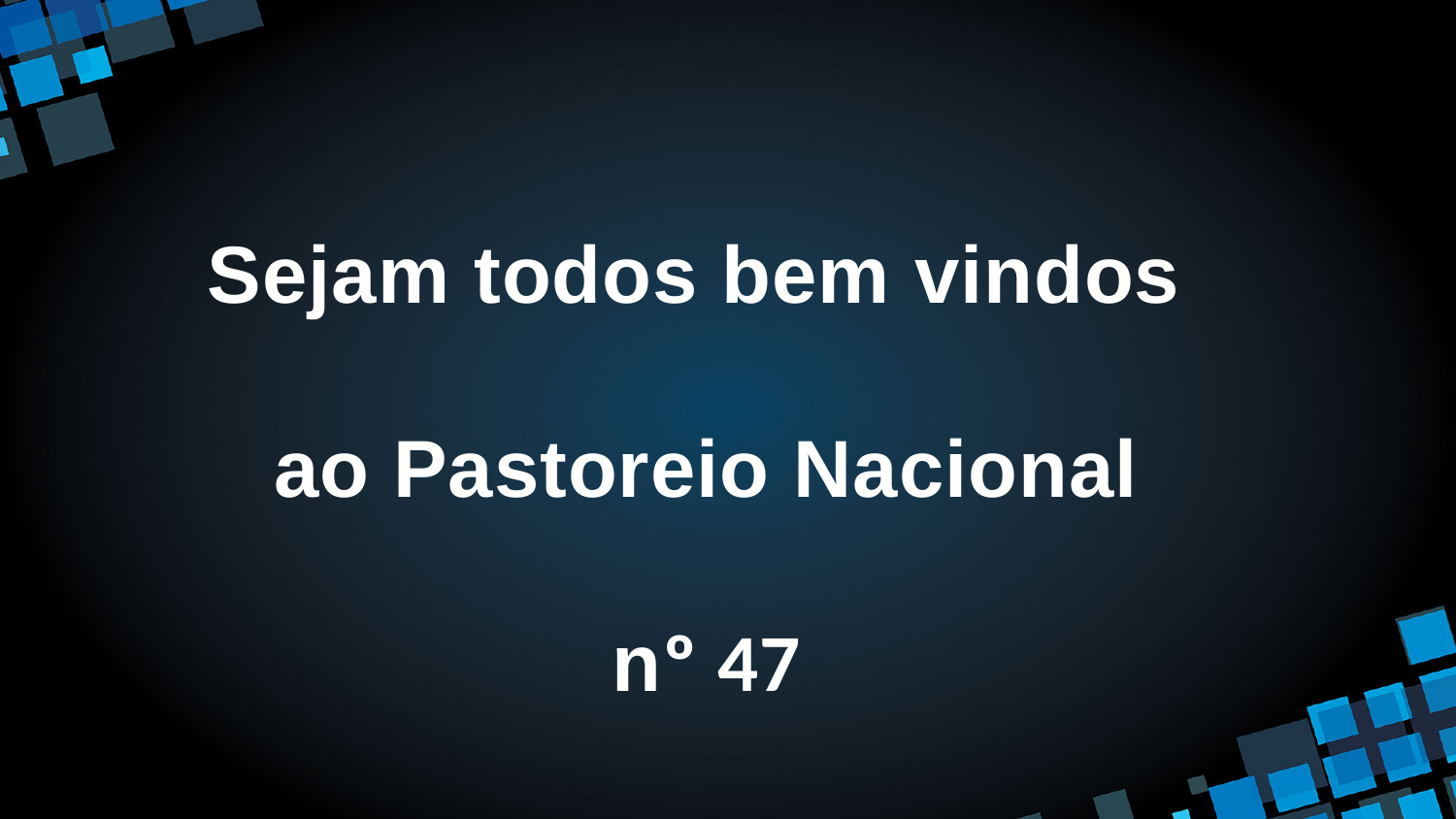

Sejam todos bem vindos
ao Pastoreio Nacional
nº 47